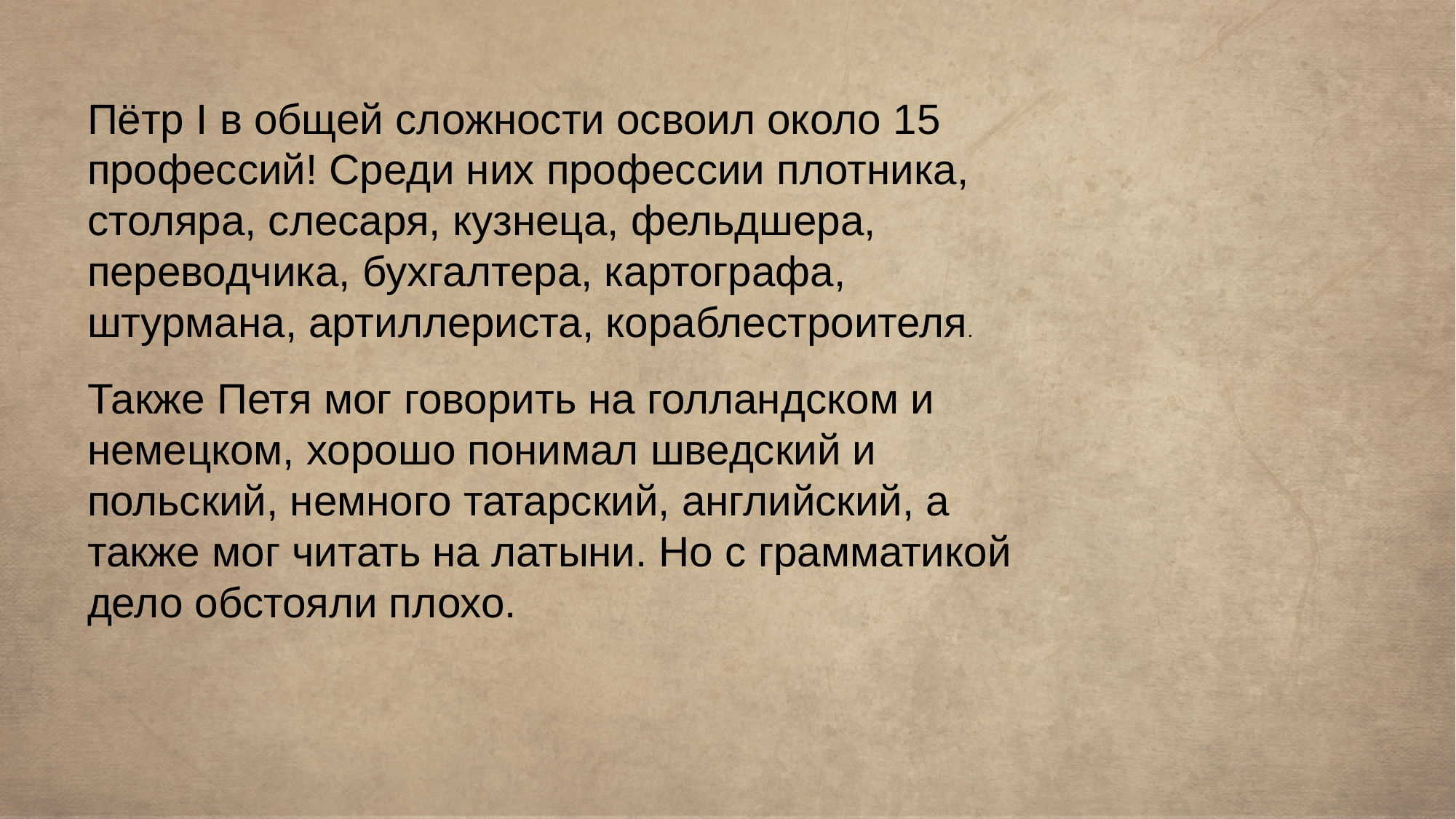

Пётр I в общей сложности освоил около 15 профессий! Среди них профессии плотника, столяра, слесаря, кузнеца, фельдшера, переводчика, бухгалтера, картографа, штурмана, артиллериста, кораблестроителя.

Также Петя мог говорить на голландском и немецком, хорошо понимал шведский и польский, немного татарский, английский, а также мог читать на латыни. Но с грамматикой дело обстояли плохо.